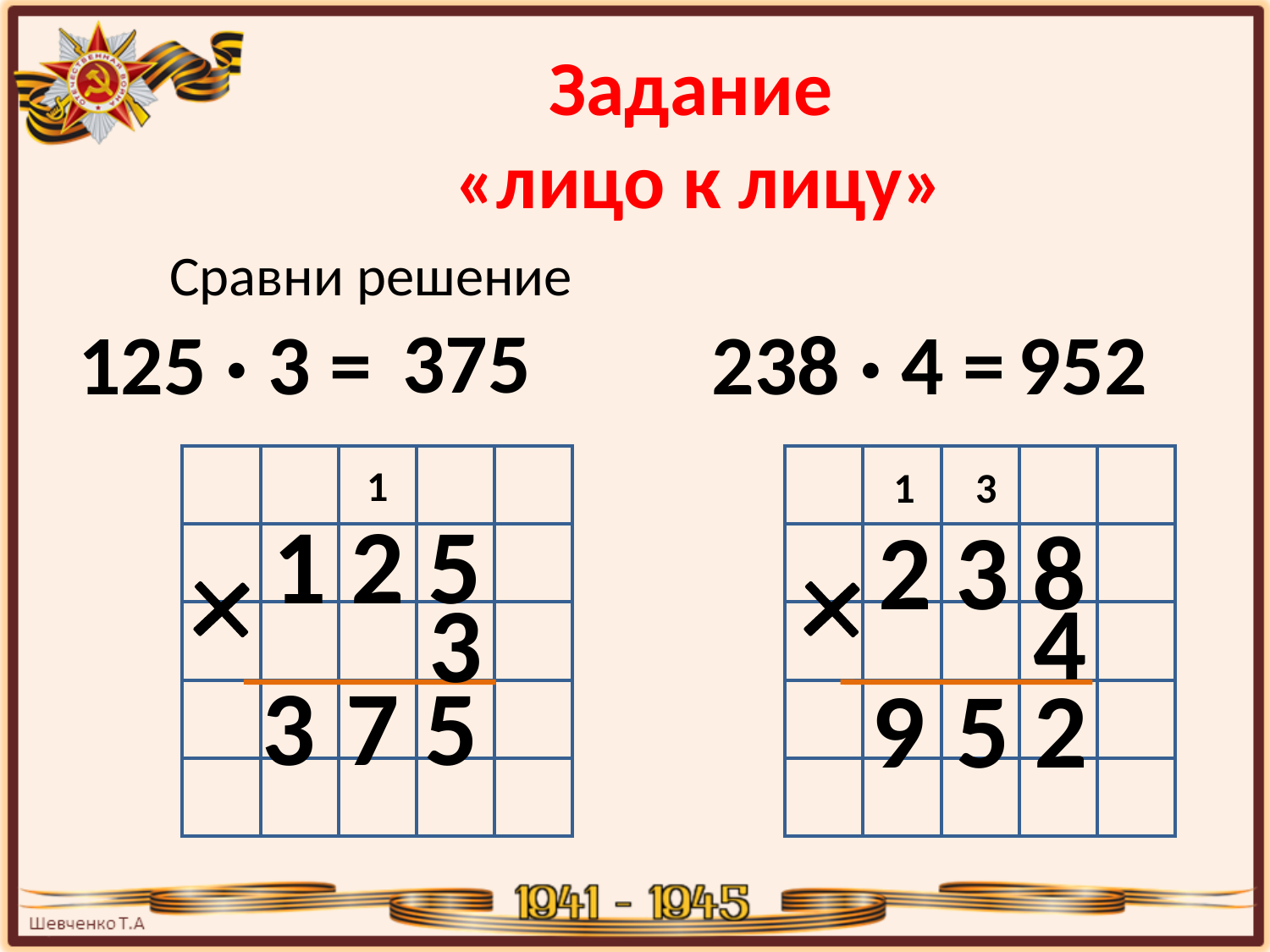

Задание
«лицо к лицу»
Сравни решение
375
125 · 3 =
238 · 4 =
952
|  |  |  |  |  |
| --- | --- | --- | --- | --- |
|  |  |  |  |  |
|  |  |  |  |  |
|  |  |  |  |  |
|  |  |  |  |  |
|  |  |  |  |  |
| --- | --- | --- | --- | --- |
|  |  |  |  |  |
|  |  |  |  |  |
|  |  |  |  |  |
|  |  |  |  |  |
1
1
3
1 2 5
2 3 8
4
3

5
3
7
2
9
5